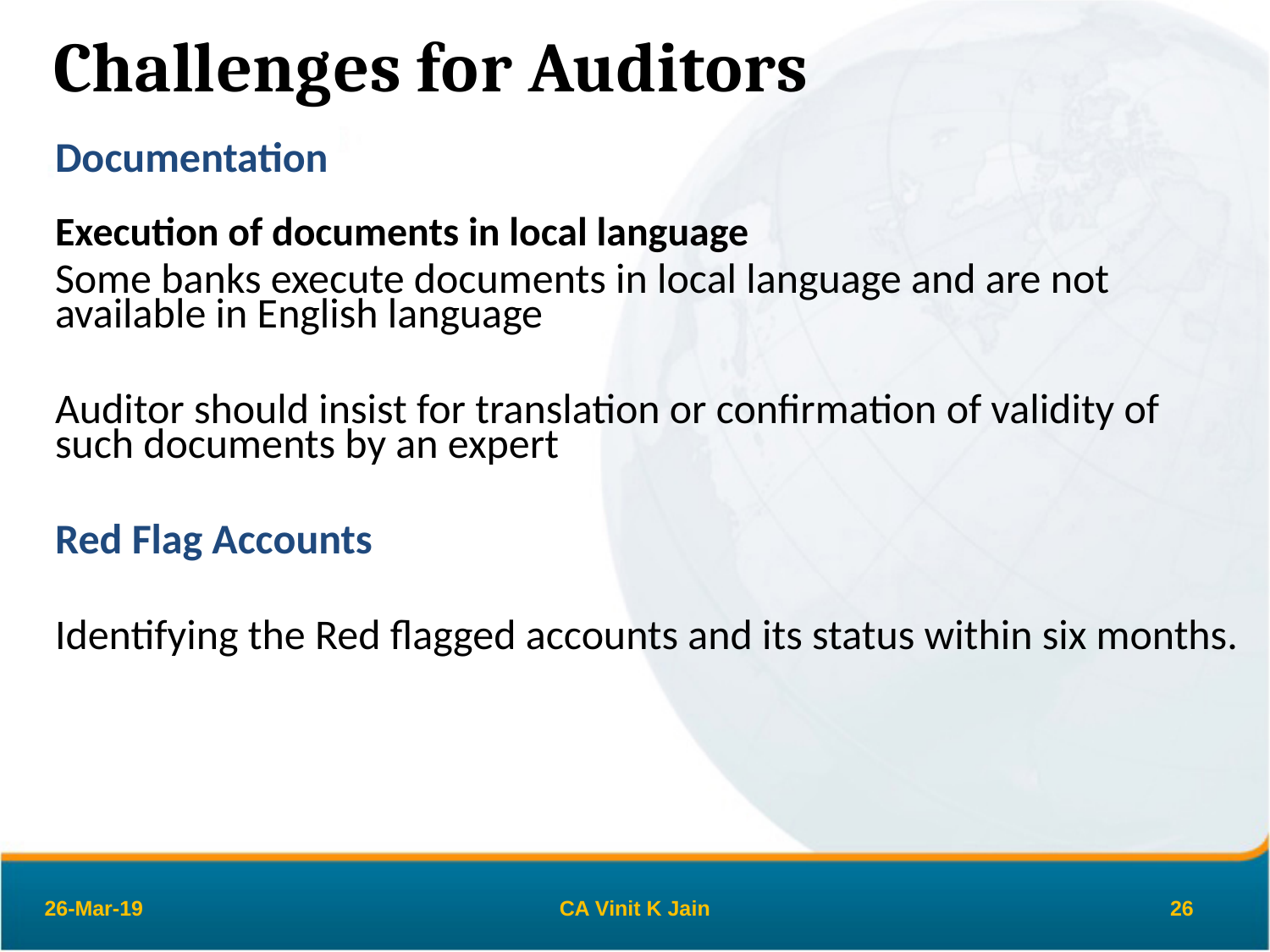

# Challenges for Auditors
Documentation

Execution of documents in local language
Some banks execute documents in local language and are not available in English language

Auditor should insist for translation or confirmation of validity of such documents by an expert

Red Flag Accounts

Identifying the Red flagged accounts and its status within six months.

26-Mar-19
CA Vinit K Jain
26